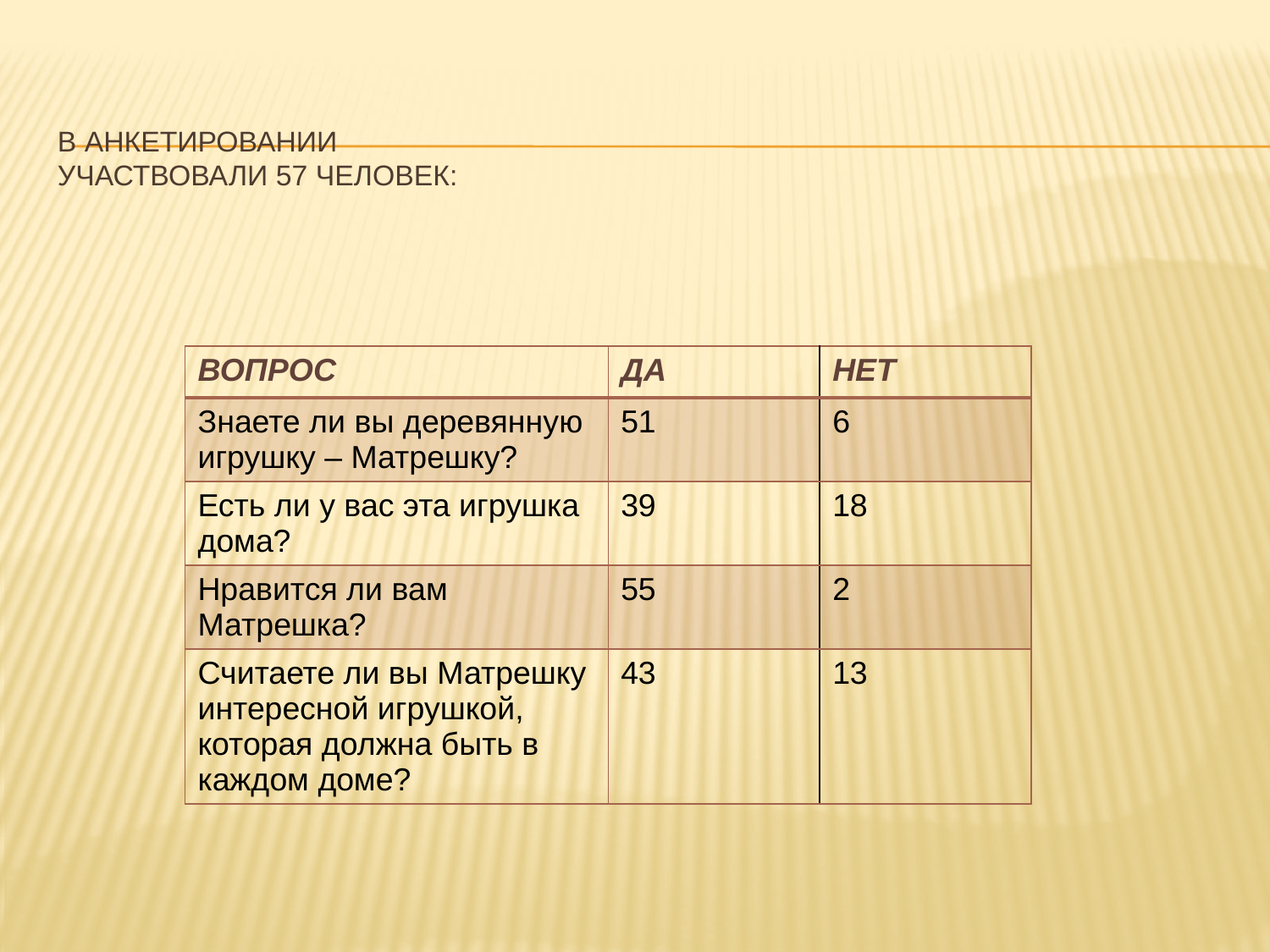

# В Анкетировании Участвовали 57 человек:
| ВОПРОС | ДА | НЕТ |
| --- | --- | --- |
| Знаете ли вы деревянную игрушку – Матрешку? | 51 | 6 |
| Есть ли у вас эта игрушка дома? | 39 | 18 |
| Нравится ли вам Матрешка? | 55 | 2 |
| Считаете ли вы Матрешку интересной игрушкой, которая должна быть в каждом доме? | 43 | 13 |